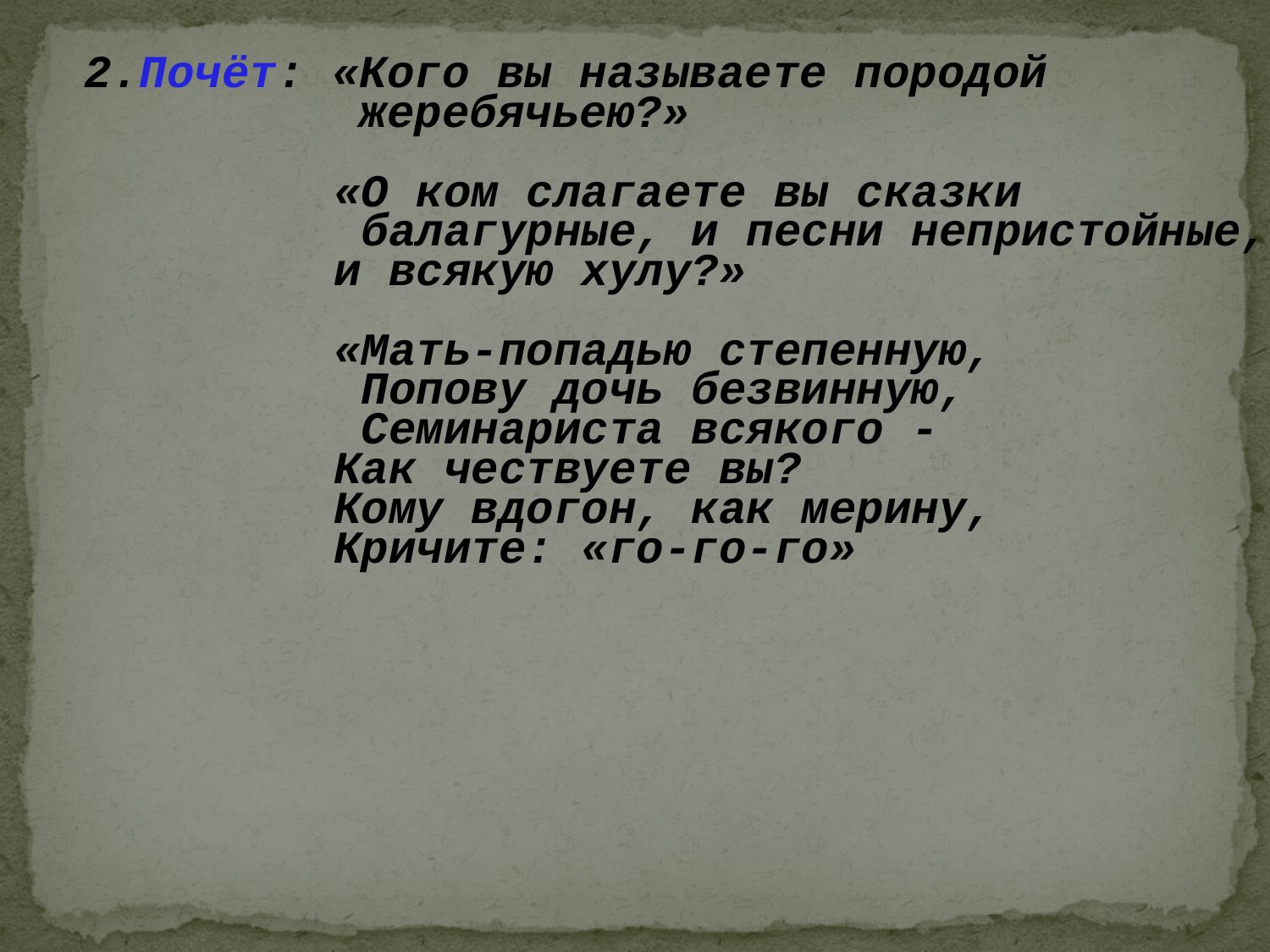

2.Почёт: «Кого вы называете породой
          жеребячьею?»

				«О ком слагаете вы сказки
				 балагурные, и песни непристойные,
				и всякую хулу?»

				«Мать-попадью степенную,
				 Попову дочь безвинную,
				 Семинариста всякого -
				Как чествуете вы?
				Кому вдогон, как мерину,
				Кричите: «го-го-го»